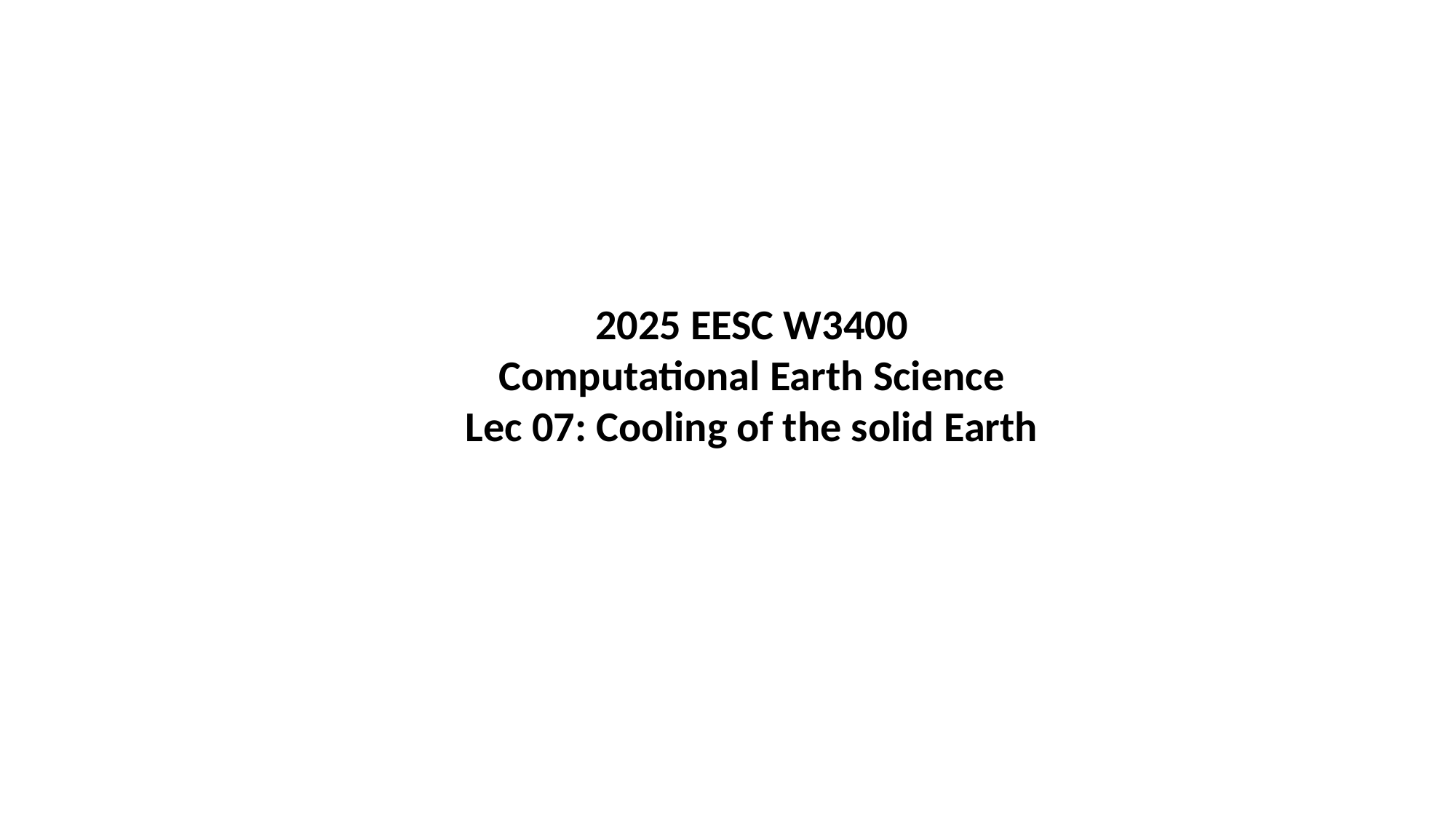

2025 EESC W3400
Computational Earth Science
Lec 07: Cooling of the solid Earth